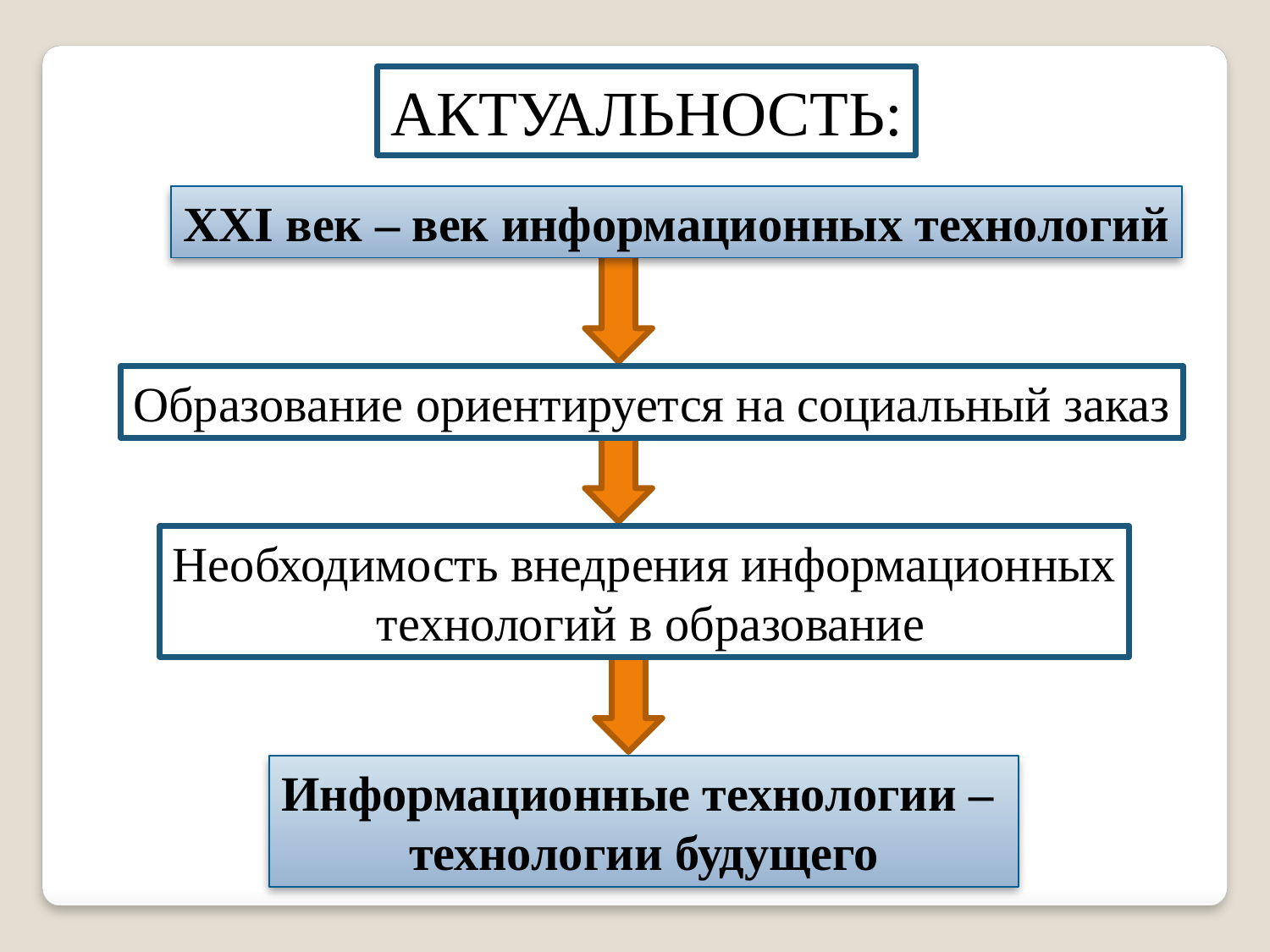

АКТУАЛЬНОСТЬ:
XXI век – век информационных технологий

Образование ориентируется на социальный заказ

Необходимость внедрения информационных
 технологий в образование

Информационные технологии –
технологии будущего